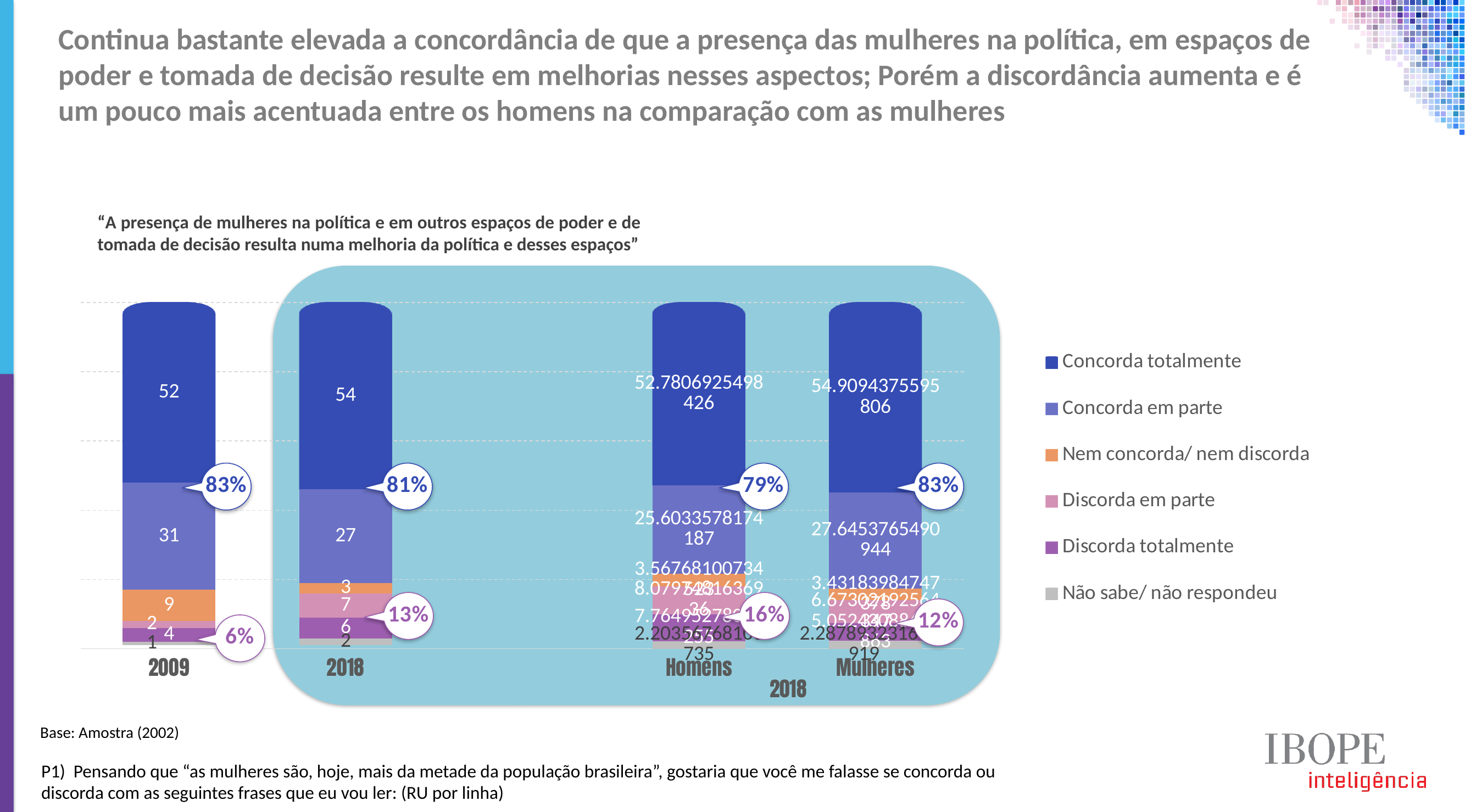

Continua bastante elevada a concordância de que a presença das mulheres na política, em espaços de poder e tomada de decisão resulte em melhorias nesses aspectos; Porém a discordância aumenta e é um pouco mais acentuada entre os homens na comparação com as mulheres
“A presença de mulheres na política e em outros espaços de poder e de tomada de decisão resulta numa melhoria da política e desses espaços”

### Chart

| Category | Concorda totalmente | Concorda em parte | Nem concorda/ nem discorda | Discorda em parte | Discorda totalmente | Não sabe/ não respondeu |
|---|---|---|---|---|---|---|
| 2009 | 52.0 | 31.0 | 9.0 | 2.0 | 4.0 | 1.0 |
| 2018 | 54.0 | 27.0 | 3.0 | 7.0 | 6.0 | 2.0 |
|  | None | None | None | None | None | None |
| Homens | 52.7806925498426 | 25.603357817418676 | 3.5676810073452256 | 8.0797481636936 | 7.76495278069255 | 2.2035676810073452 |
| Mulheres | 54.90943755958055 | 27.645376549094376 | 3.4318398474737846 | 6.67302192564347 | 5.052430886558628 | 2.2878932316491896 |
2018
Base: Amostra (2002)
P1)  Pensando que “as mulheres são, hoje, mais da metade da população brasileira”, gostaria que você me falasse se concorda ou discorda com as seguintes frases que eu vou ler: (RU por linha)